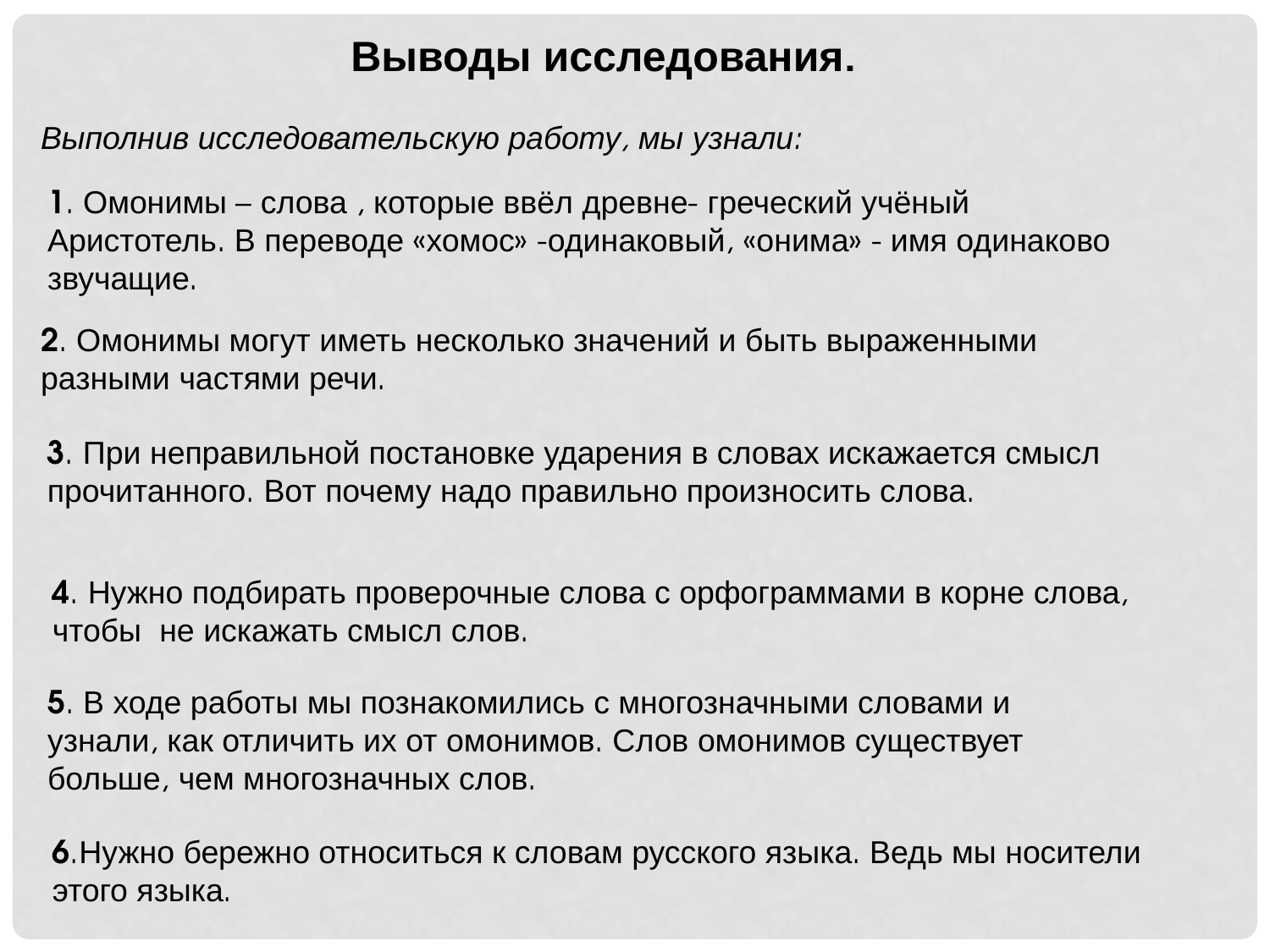

Выводы исследования.

Выполнив исследовательскую работу, мы узнали:
1. Омонимы – слова , которые ввёл древне- греческий учёный Аристотель. В переводе «хомос» -одинаковый, «онима» - имя одинаково звучащие.
2. Омонимы могут иметь несколько значений и быть выраженными разными частями речи.
3. При неправильной постановке ударения в словах искажается смысл прочитанного. Вот почему надо правильно произносить слова.
4. Нужно подбирать проверочные слова с орфограммами в корне слова, чтобы  не искажать смысл слов.
5. В ходе работы мы познакомились с многозначными словами и узнали, как отличить их от омонимов. Слов омонимов существует больше, чем многозначных слов.
6.Нужно бережно относиться к словам русского языка. Ведь мы носители этого языка.